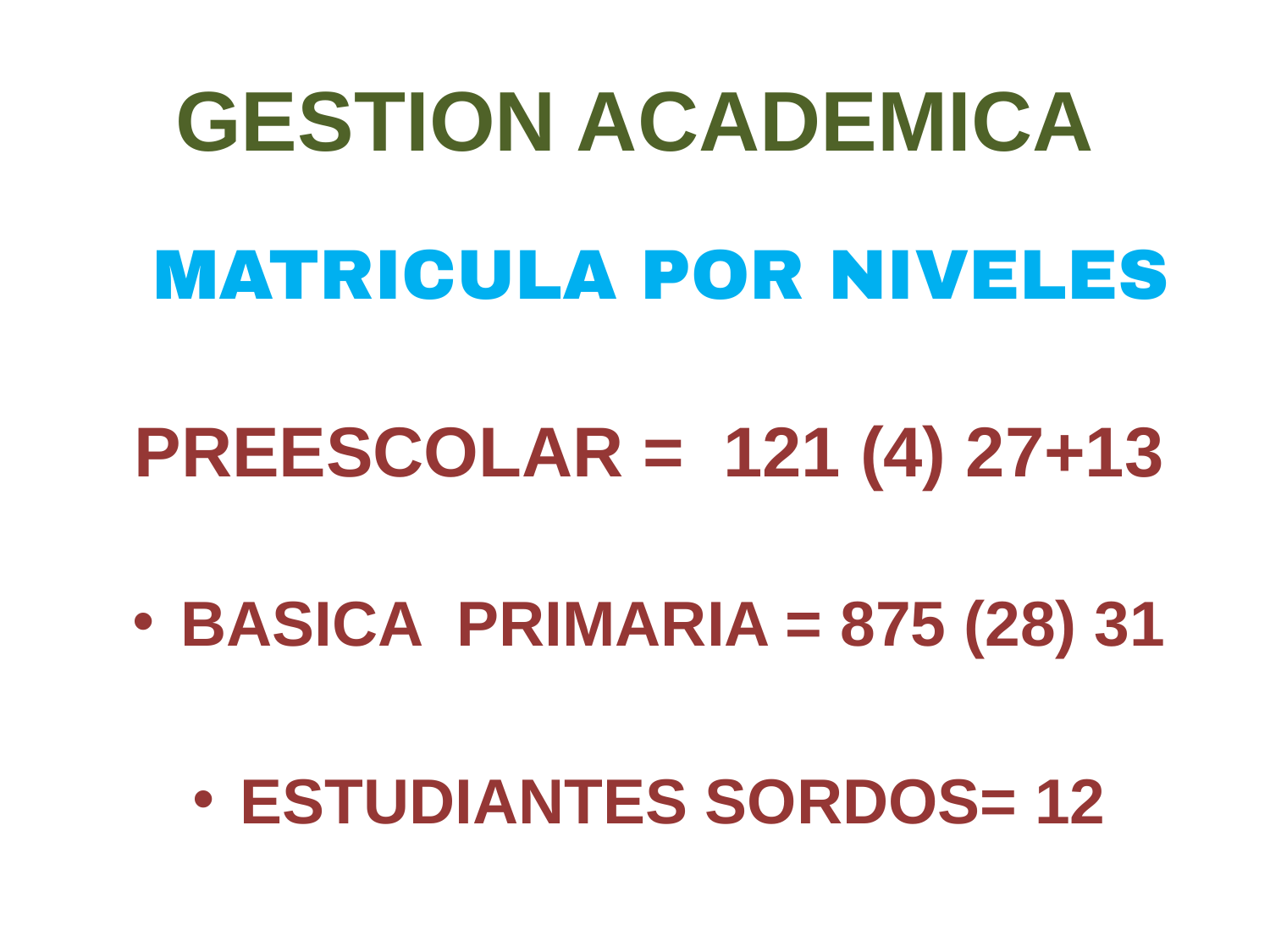

# GESTION ACADEMICA
 MATRICULA POR NIVELES

PREESCOLAR =  121 (4) 27+13

BASICA  PRIMARIA = 875 (28) 31

ESTUDIANTES SORDOS= 12